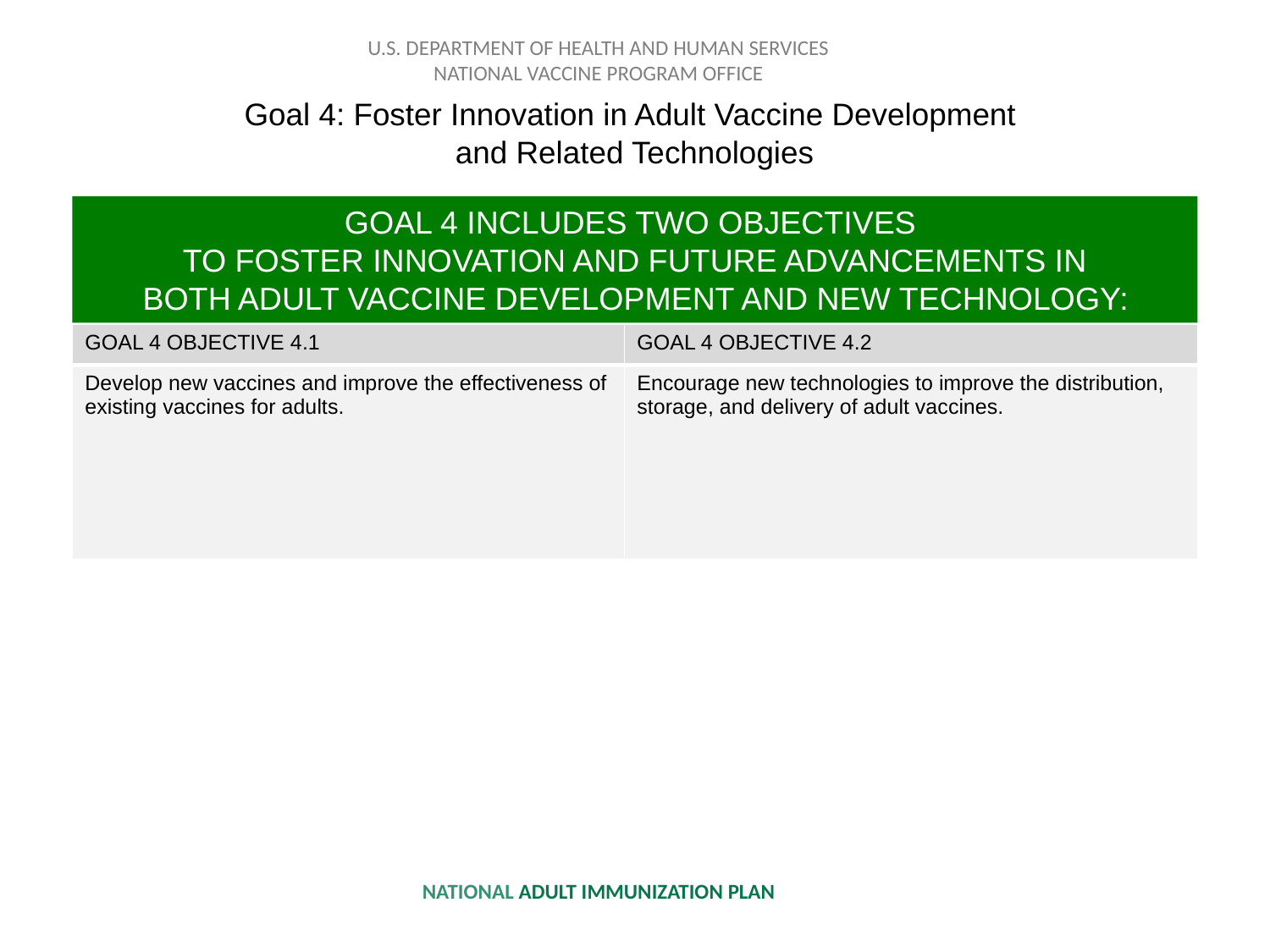

Goal 4: Foster Innovation in Adult Vaccine Development
and Related Technologies
GOAL 4 INCLUDES TWO OBJECTIVES
TO FOSTER INNOVATION AND FUTURE ADVANCEMENTS IN
 BOTH ADULT VACCINE DEVELOPMENT AND NEW TECHNOLOGY:
| GOAL 4 OBJECTIVE 4.1 | GOAL 4 OBJECTIVE 4.2 |
| --- | --- |
| Develop new vaccines and improve the effectiveness of existing vaccines for adults. | Encourage new technologies to improve the distribution, storage, and delivery of adult vaccines. |